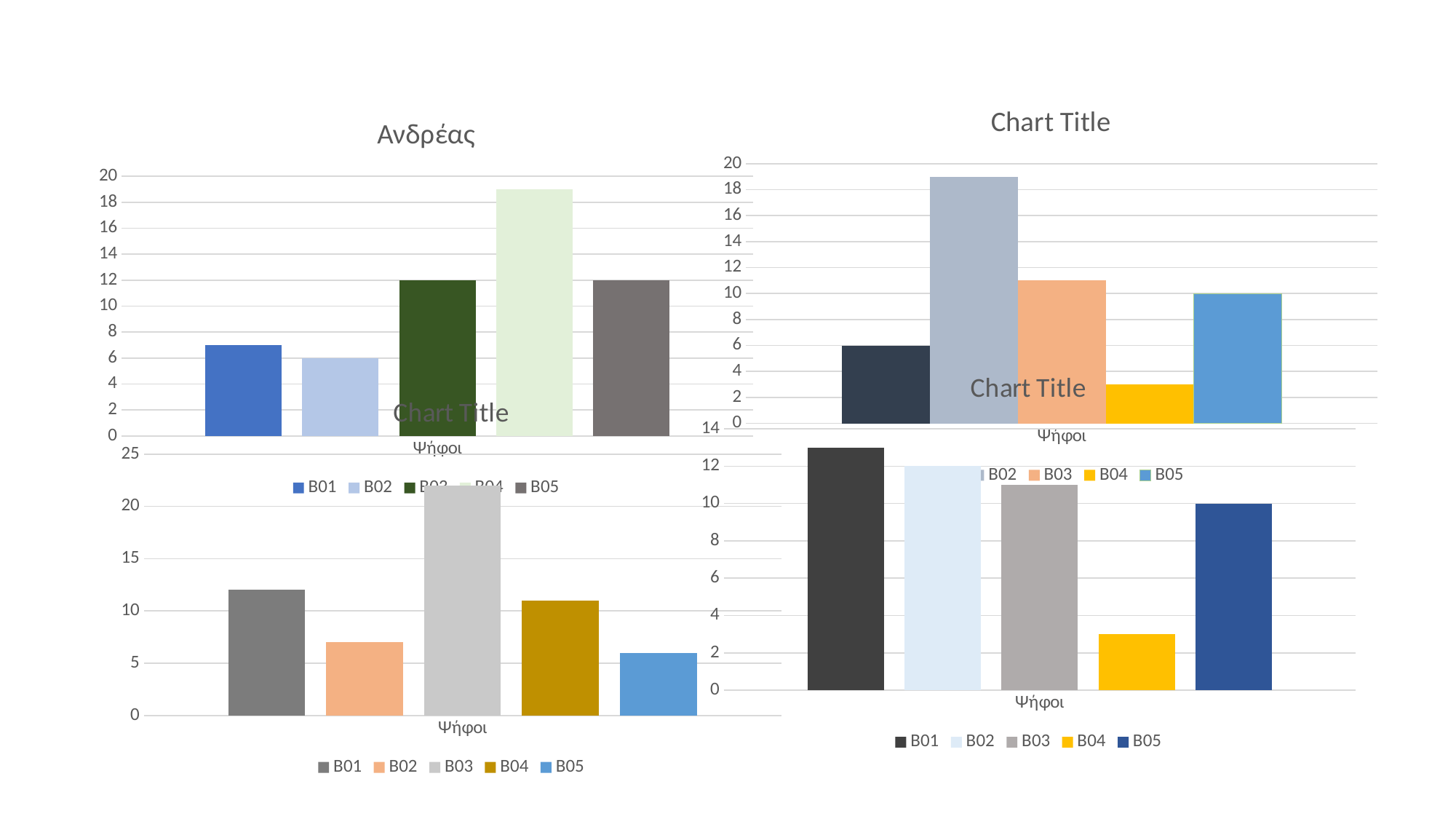

### Chart: Chart Title

| Category | Β01 | Β02 | Β03 | Β04 | Β05 |
|---|---|---|---|---|---|
| Ψήφοι | 6.0 | 19.0 | 11.0 | 3.0 | 10.0 |

### Chart: Ανδρέας

| Category | Β01 | Β02 | Β03 | Β04 | Β05 |
|---|---|---|---|---|---|
| Ψήφοι | 7.0 | 6.0 | 12.0 | 19.0 | 12.0 |

### Chart: Chart Title

| Category | Β01 | Β02 | Β03 | Β04 | Β05 |
|---|---|---|---|---|---|
| Ψήφοι | 13.0 | 12.0 | 11.0 | 3.0 | 10.0 |

### Chart: Chart Title

| Category | Β01 | Β02 | Β03 | Β04 | Β05 |
|---|---|---|---|---|---|
| Ψήφοι | 12.0 | 7.0 | 22.0 | 11.0 | 6.0 |